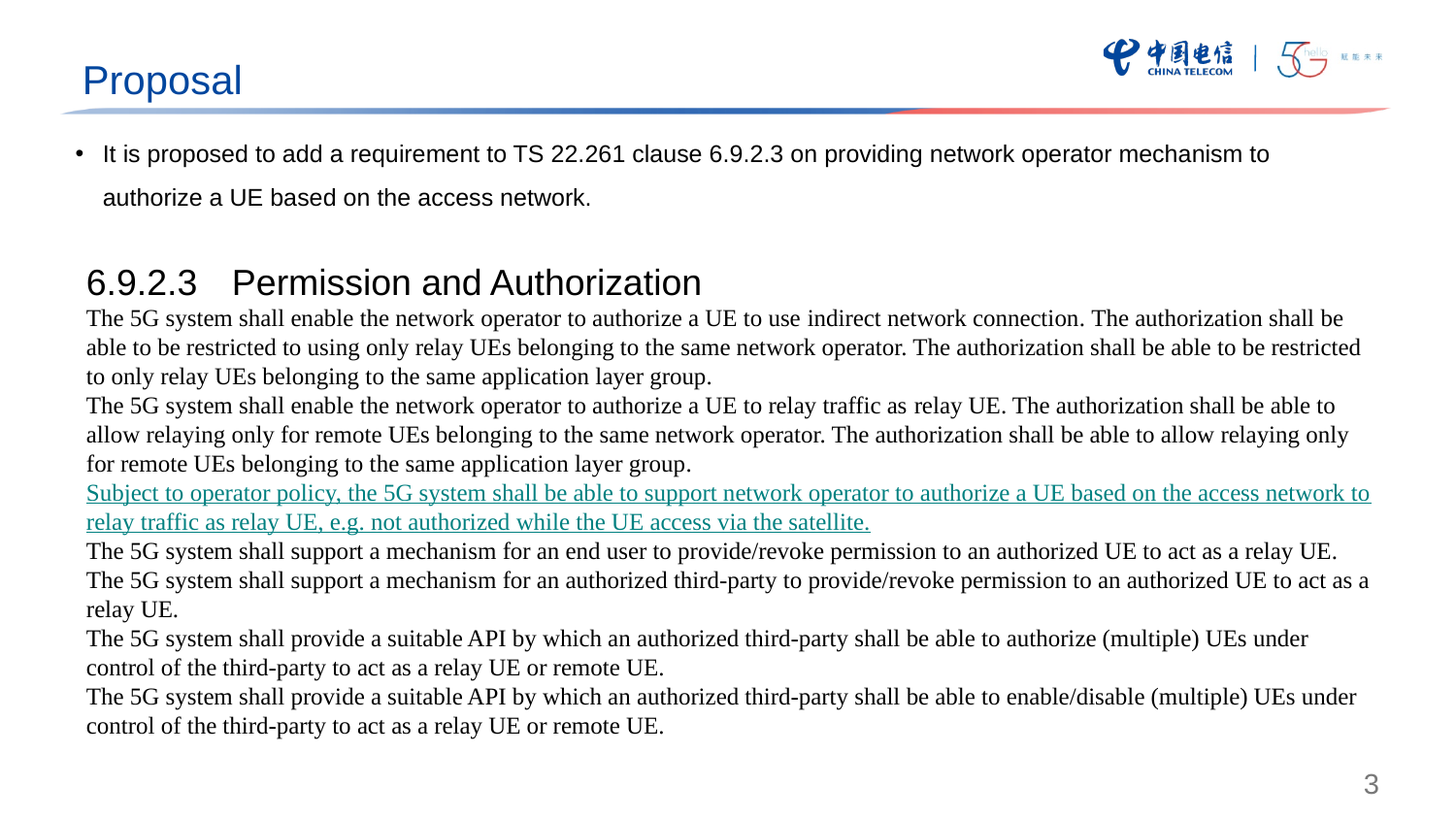

Proposal
It is proposed to add a requirement to TS 22.261 clause 6.9.2.3 on providing network operator mechanism to authorize a UE based on the access network.

6.9.2.3	Permission and Authorization
The 5G system shall enable the network operator to authorize a UE to use indirect network connection. The authorization shall be able to be restricted to using only relay UEs belonging to the same network operator. The authorization shall be able to be restricted to only relay UEs belonging to the same application layer group.
The 5G system shall enable the network operator to authorize a UE to relay traffic as relay UE. The authorization shall be able to allow relaying only for remote UEs belonging to the same network operator. The authorization shall be able to allow relaying only for remote UEs belonging to the same application layer group.
Subject to operator policy, the 5G system shall be able to support network operator to authorize a UE based on the access network to relay traffic as relay UE, e.g. not authorized while the UE access via the satellite.
The 5G system shall support a mechanism for an end user to provide/revoke permission to an authorized UE to act as a relay UE.
The 5G system shall support a mechanism for an authorized third-party to provide/revoke permission to an authorized UE to act as a relay UE.
The 5G system shall provide a suitable API by which an authorized third-party shall be able to authorize (multiple) UEs under control of the third-party to act as a relay UE or remote UE.
The 5G system shall provide a suitable API by which an authorized third-party shall be able to enable/disable (multiple) UEs under control of the third-party to act as a relay UE or remote UE.
3